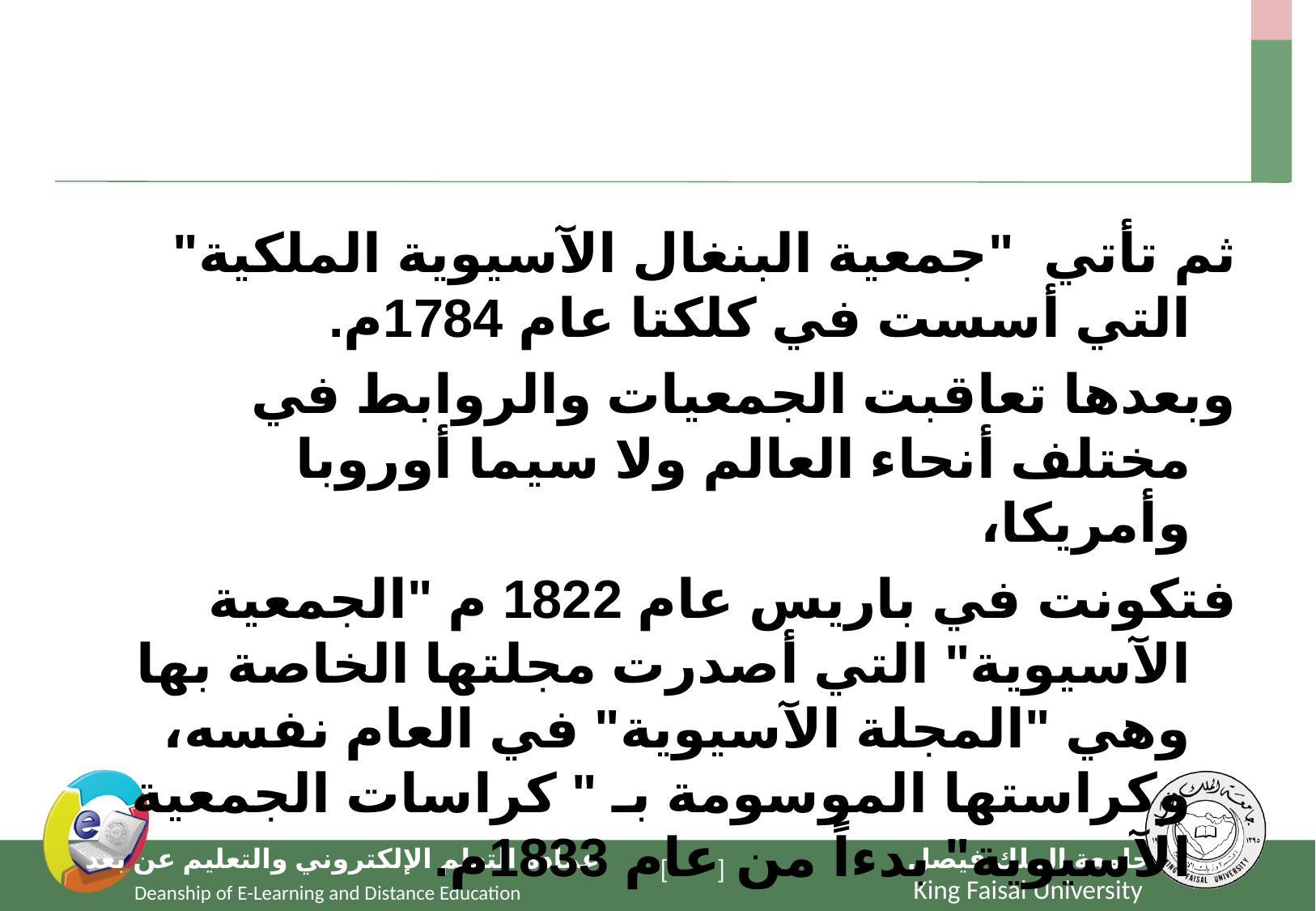

#
ثم تأتي  "جمعية البنغال الآسيوية الملكية" التي أسست في كلكتا عام 1784م.
وبعدها تعاقبت الجمعيات والروابط في مختلف أنحاء العالم ولا سيما أوروبا وأمريكا،
فتكونت في باريس عام 1822 م "الجمعية الآسيوية" التي أصدرت مجلتها الخاصة بها وهي "المجلة الآسيوية" في العام نفسه، وكراستها الموسومة بـ " كراسات الجمعية الآسيوية" بدءاً من عام 1833م.